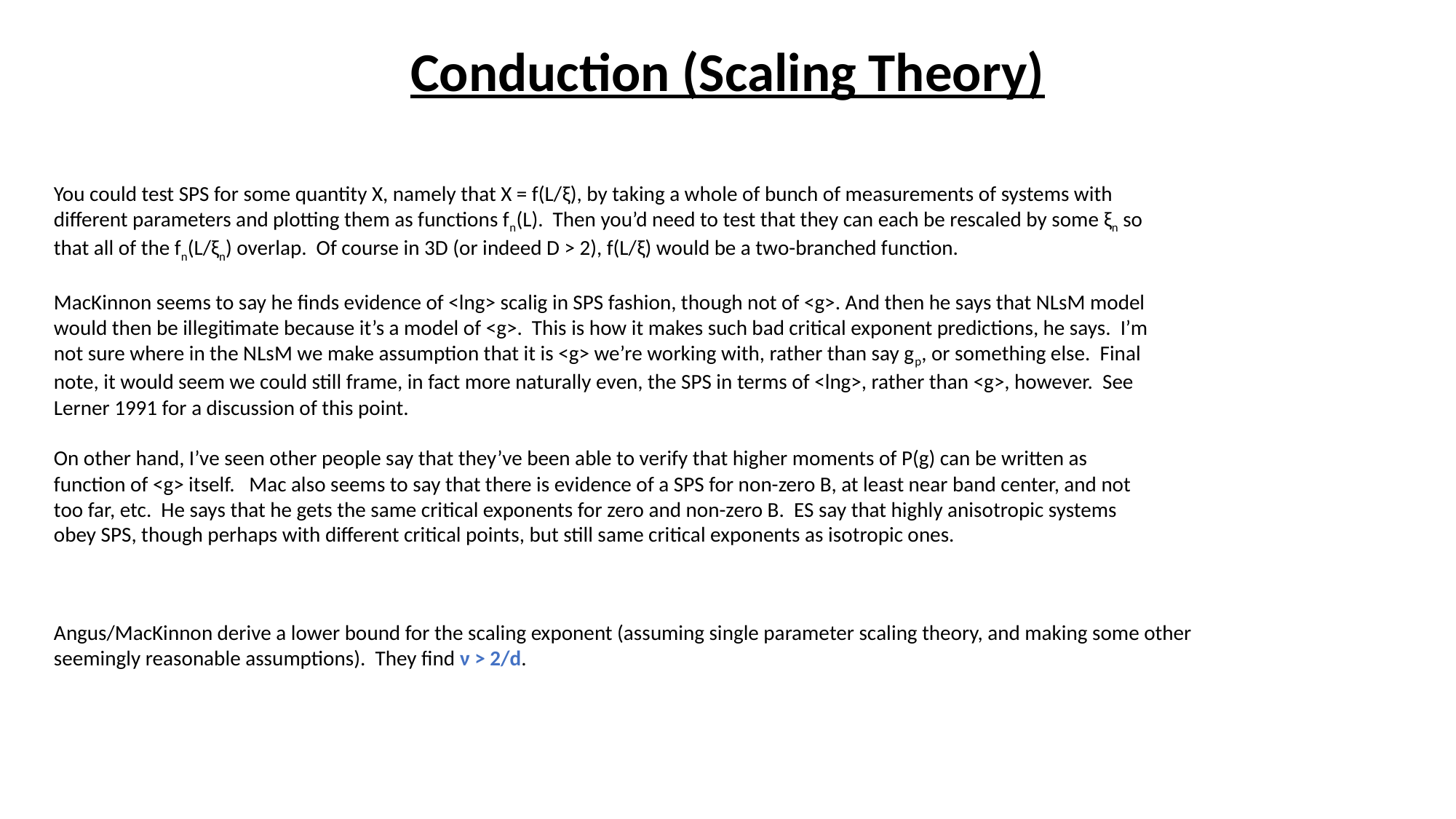

# Conduction (Scaling Theory)
You could test SPS for some quantity X, namely that X = f(L/ξ), by taking a whole of bunch of measurements of systems with different parameters and plotting them as functions fn(L).  Then you’d need to test that they can each be rescaled by some ξn so that all of the fn(L/ξn) overlap.  Of course in 3D (or indeed D > 2), f(L/ξ) would be a two-branched function.

MacKinnon seems to say he finds evidence of <lng> scalig in SPS fashion, though not of <g>. And then he says that NLsM model would then be illegitimate because it’s a model of <g>.  This is how it makes such bad critical exponent predictions, he says.  I’m not sure where in the NLsM we make assumption that it is <g> we’re working with, rather than say gp, or something else.  Final note, it would seem we could still frame, in fact more naturally even, the SPS in terms of <lng>, rather than <g>, however.  See Lerner 1991 for a discussion of this point.

On other hand, I’ve seen other people say that they’ve been able to verify that higher moments of P(g) can be written as function of <g> itself.   Mac also seems to say that there is evidence of a SPS for non-zero B, at least near band center, and not too far, etc.  He says that he gets the same critical exponents for zero and non-zero B.  ES say that highly anisotropic systems obey SPS, though perhaps with different critical points, but still same critical exponents as isotropic ones.
Angus/MacKinnon derive a lower bound for the scaling exponent (assuming single parameter scaling theory, and making some other seemingly reasonable assumptions).  They find ν > 2/d.